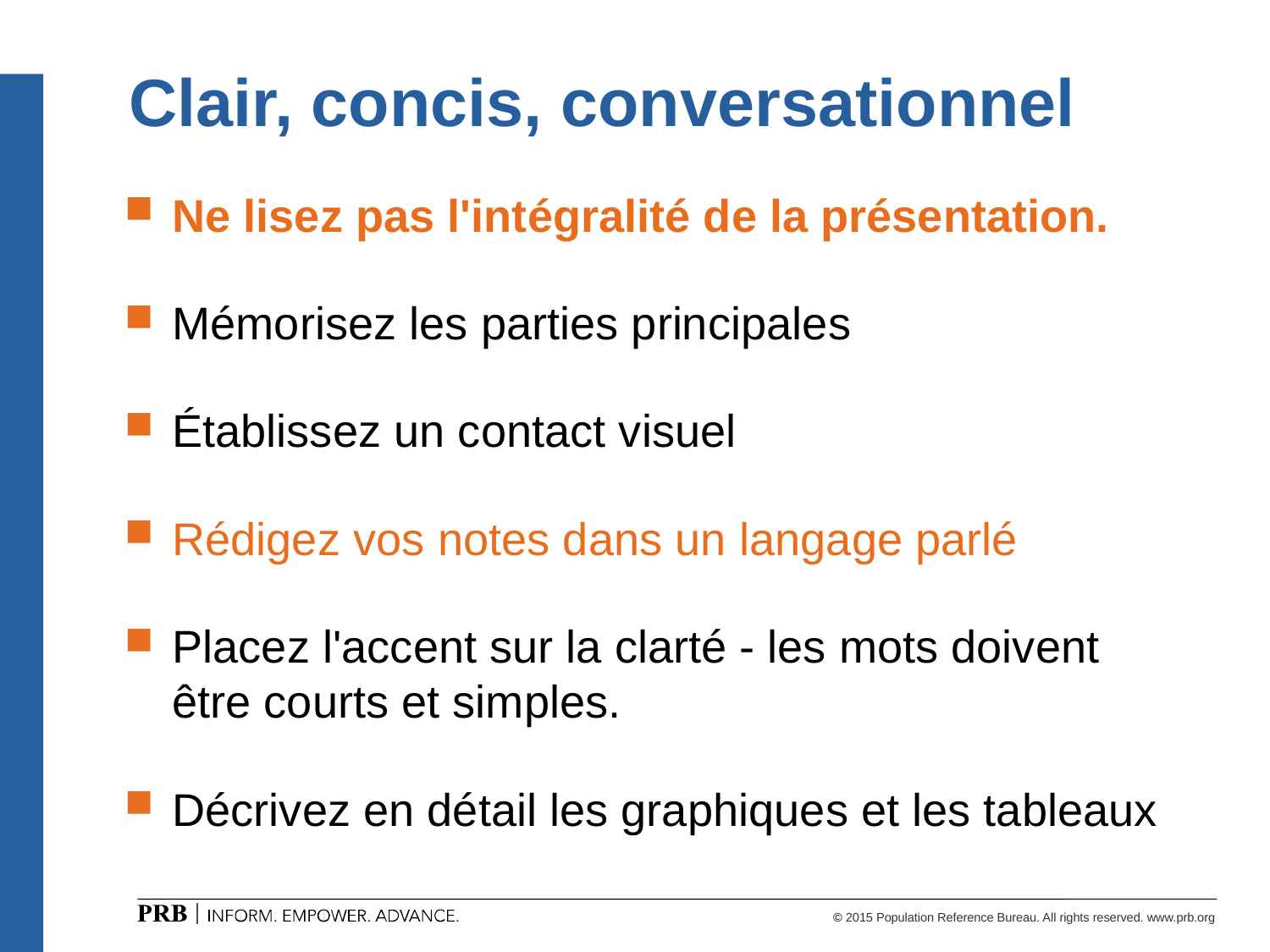

# Clair, concis, conversationnel
Ne lisez pas l'intégralité de la présentation.
Mémorisez les parties principales
Établissez un contact visuel
Rédigez vos notes dans un langage parlé
Placez l'accent sur la clarté - les mots doivent être courts et simples.
Décrivez en détail les graphiques et les tableaux